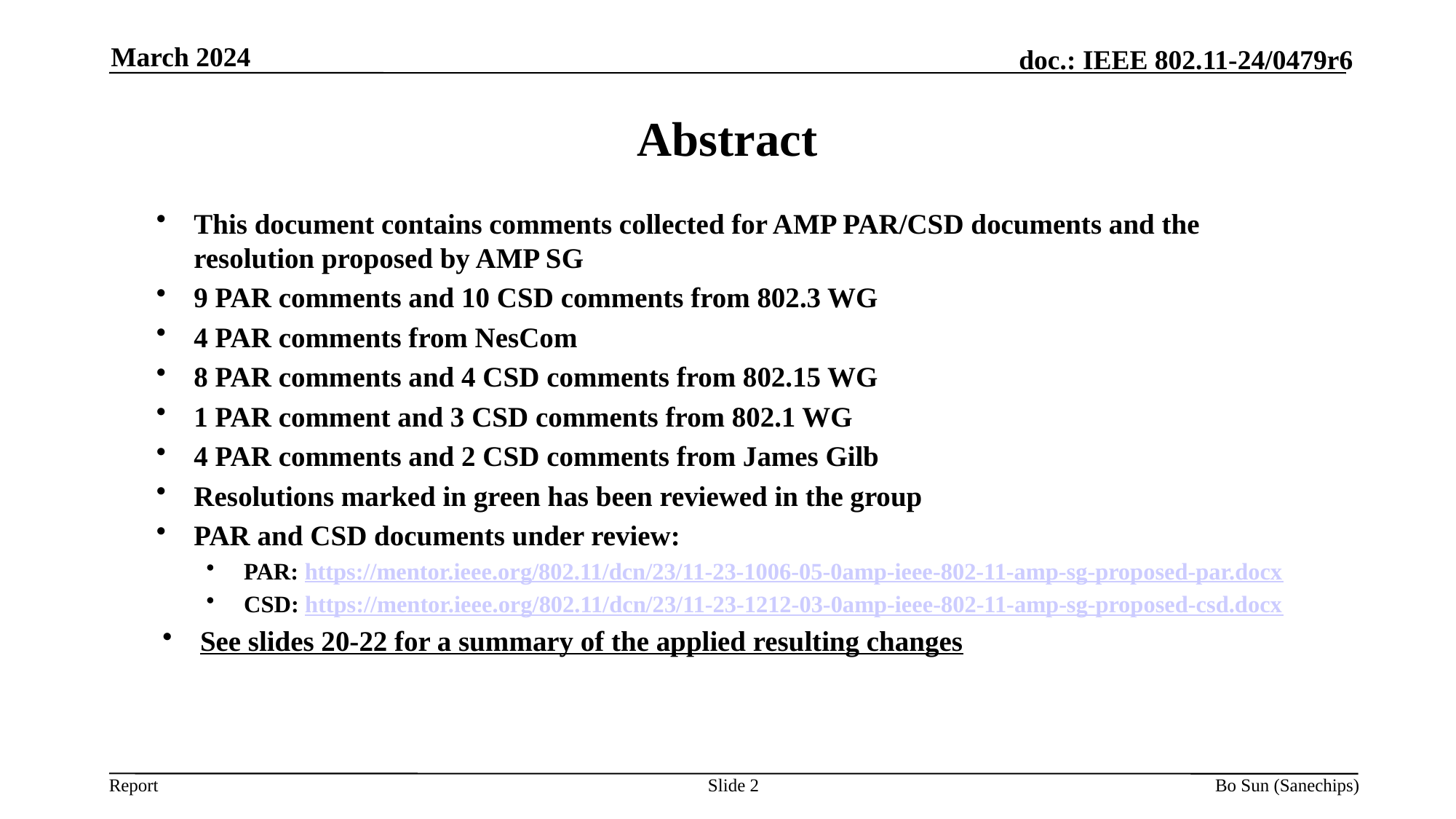

March 2024
Abstract
This document contains comments collected for AMP PAR/CSD documents and the resolution proposed by AMP SG
9 PAR comments and 10 CSD comments from 802.3 WG
4 PAR comments from NesCom
8 PAR comments and 4 CSD comments from 802.15 WG
1 PAR comment and 3 CSD comments from 802.1 WG
4 PAR comments and 2 CSD comments from James Gilb
Resolutions marked in green has been reviewed in the group
PAR and CSD documents under review:
PAR: https://mentor.ieee.org/802.11/dcn/23/11-23-1006-05-0amp-ieee-802-11-amp-sg-proposed-par.docx
CSD: https://mentor.ieee.org/802.11/dcn/23/11-23-1212-03-0amp-ieee-802-11-amp-sg-proposed-csd.docx
See slides 20-22 for a summary of the applied resulting changes

Slide 2
Bo Sun (Sanechips)